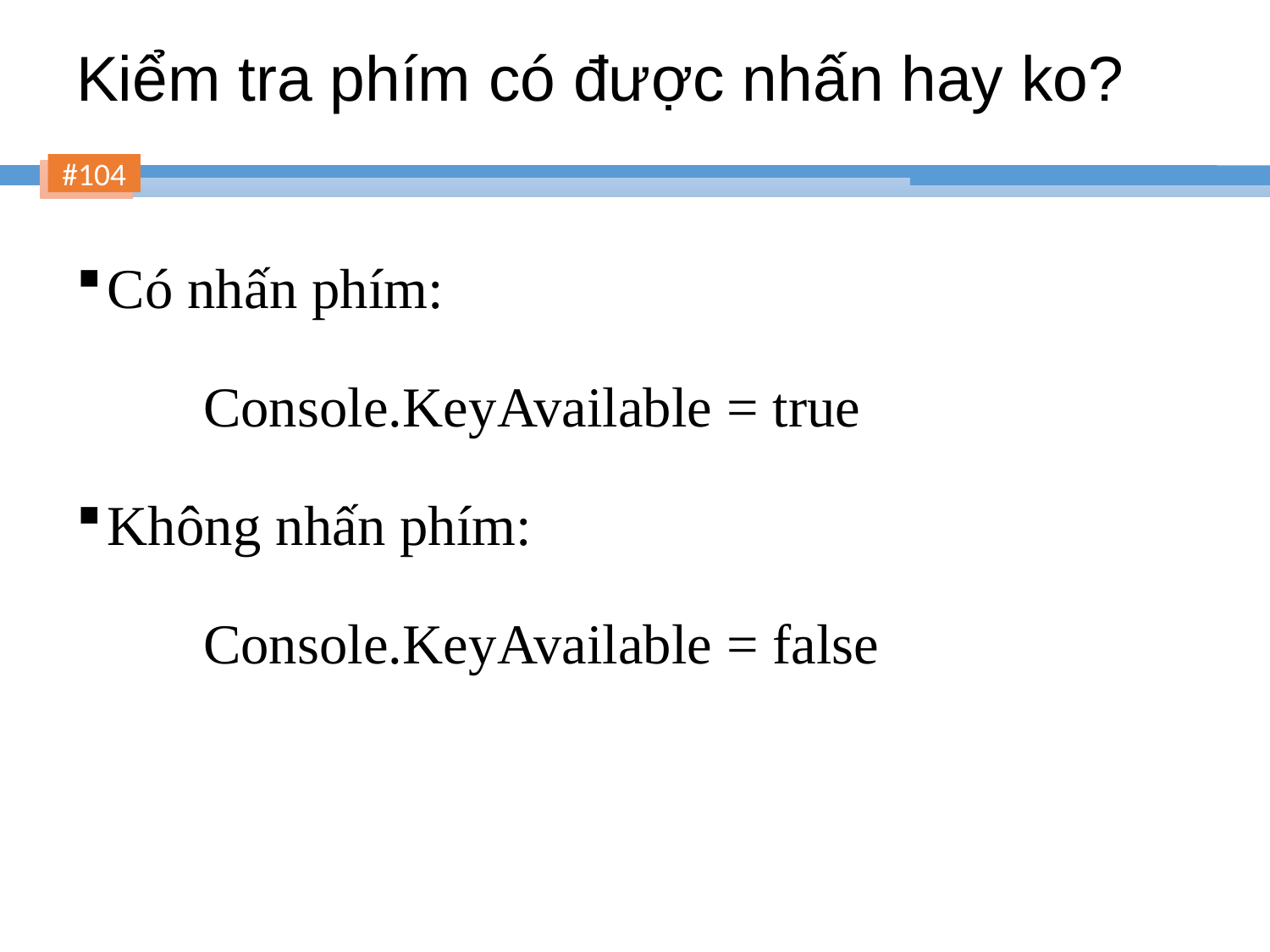

# Kiểm tra phím có được nhấn hay ko?

Có nhấn phím:
	Console.KeyAvailable = true
Không nhấn phím:
	Console.KeyAvailable = false
104